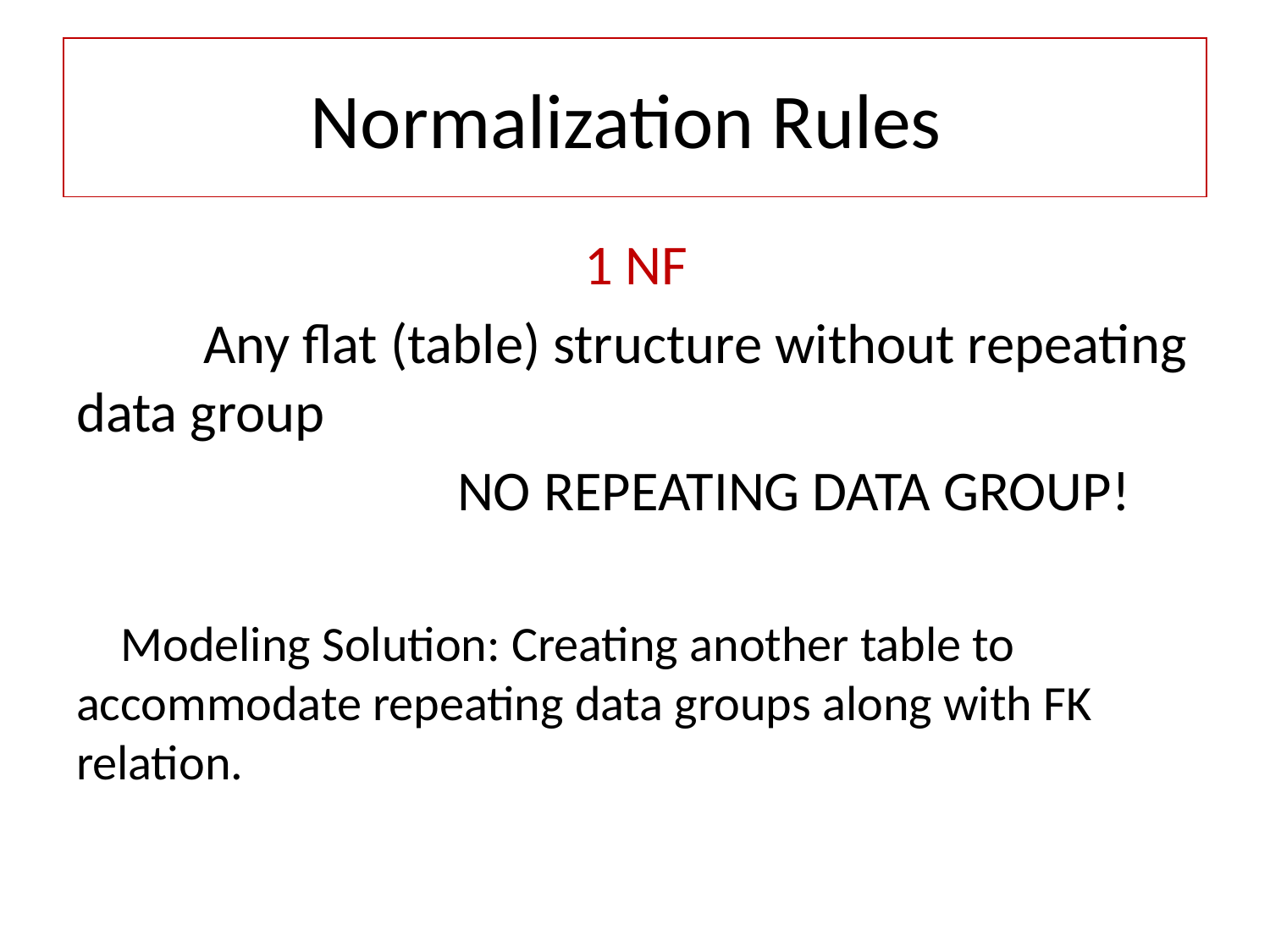

# Normalization Rules
    				1 NF
	Any flat (table) structure without repeating data group
			NO REPEATING DATA GROUP!

    Modeling Solution: Creating another table to accommodate repeating data groups along with FK relation.